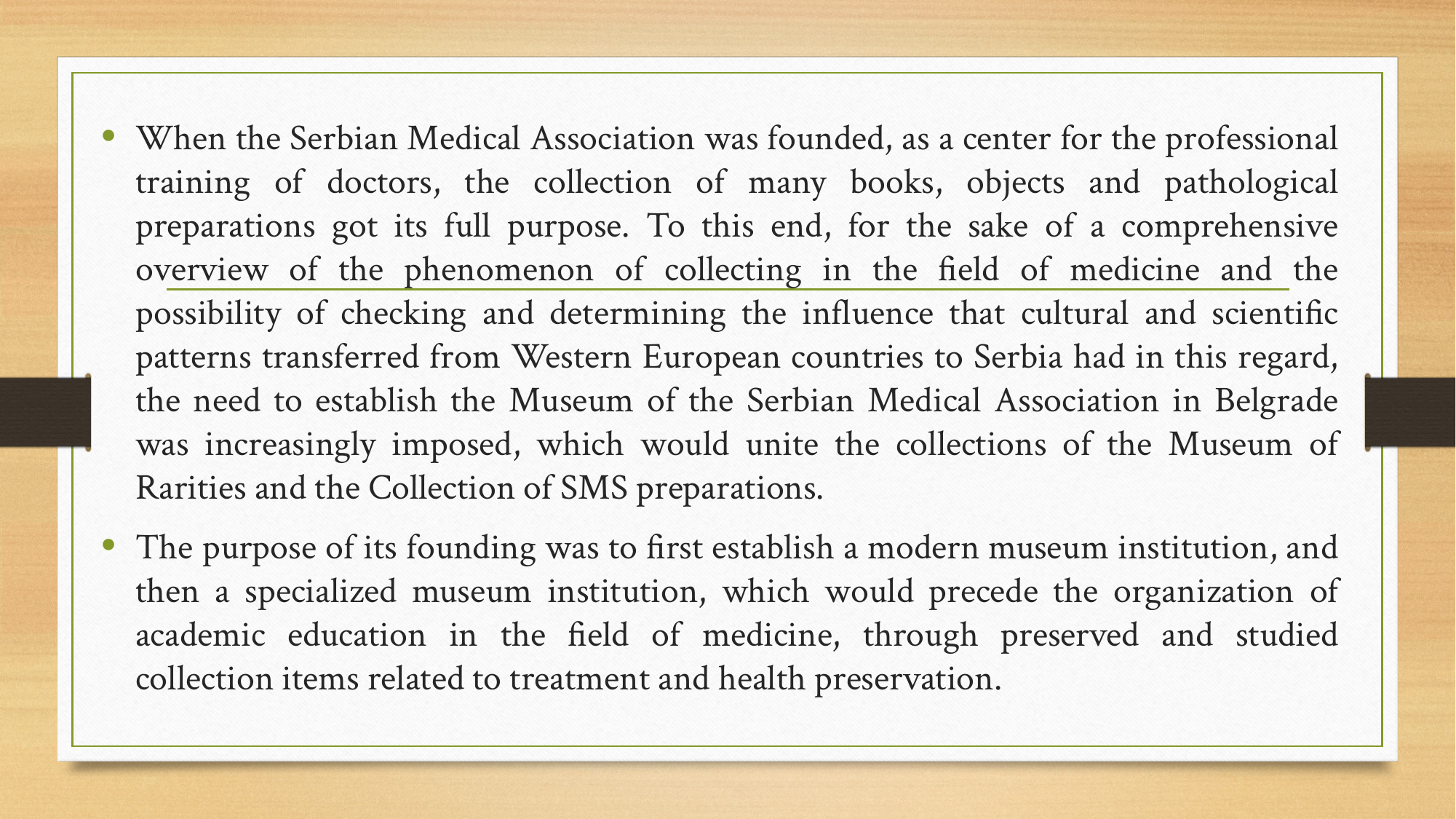

When the Serbian Medical Association was founded, as a center for the professional training of doctors, the collection of many books, objects and pathological preparations got its full purpose. To this end, for the sake of a comprehensive overview of the phenomenon of collecting in the field of medicine and the possibility of checking and determining the influence that cultural and scientific patterns transferred from Western European countries to Serbia had in this regard, the need to establish the Museum of the Serbian Medical Association in Belgrade was increasingly imposed, which would unite the collections of the Museum of Rarities and the Collection of SMS preparations.
The purpose of its founding was to first establish a modern museum institution, and then a specialized museum institution, which would precede the organization of academic education in the field of medicine, through preserved and studied collection items related to treatment and health preservation.